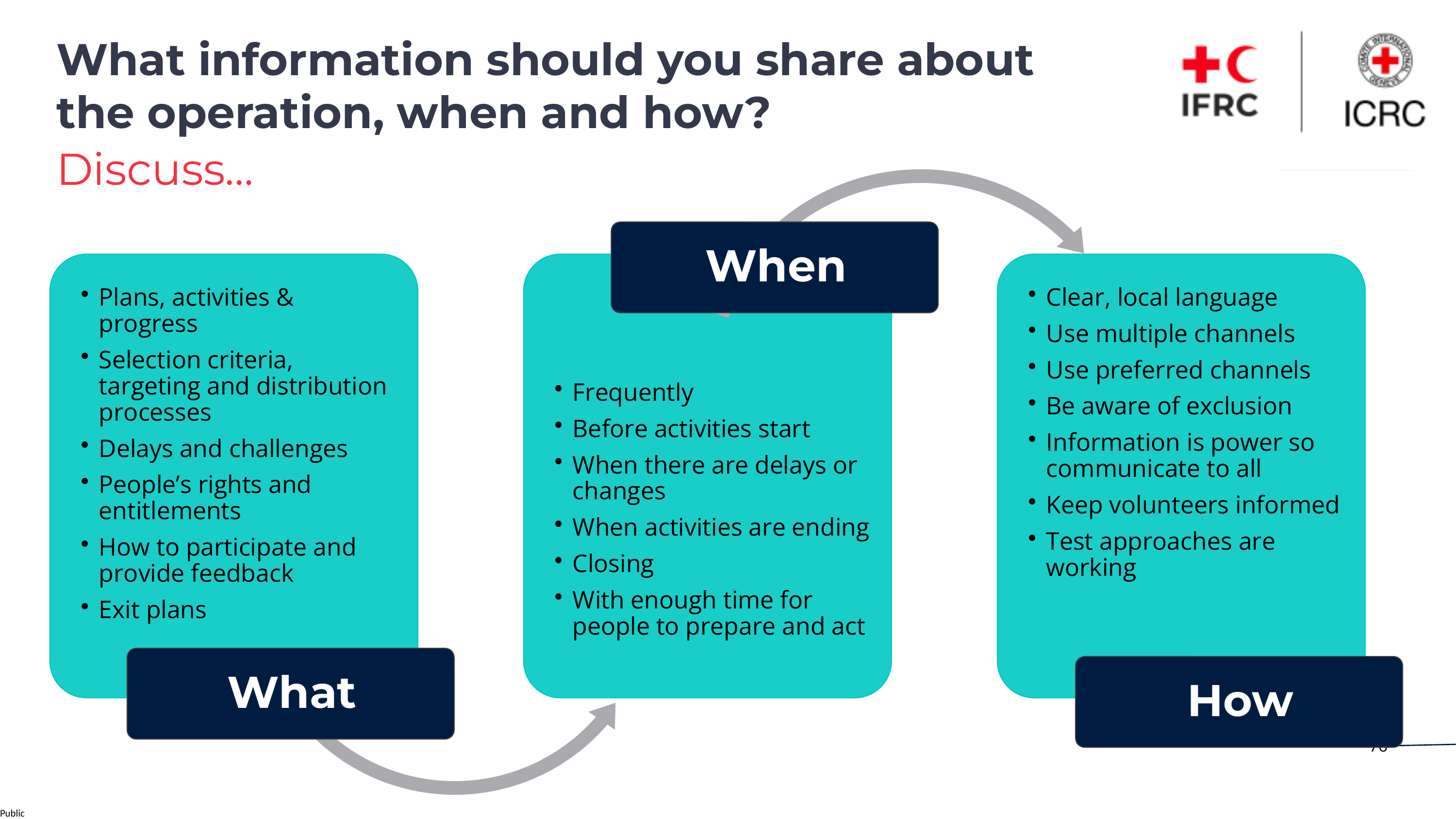

What information should you share about the operation, when and how?
Discuss…
Plans, activities & progress
Selection criteria, targeting and distribution processes
Delays and challenges
People’s rights and entitlements
How to participate and provide feedback
Exit plans
What
Frequently
Before activities start
When there are delays or changes
When activities are ending
Closing
With enough time for people to prepare and act
When
Clear, local language
Use multiple channels
Use preferred channels
Be aware of exclusion
Information is power so communicate to all
Keep volunteers informed
Test approaches are working
How